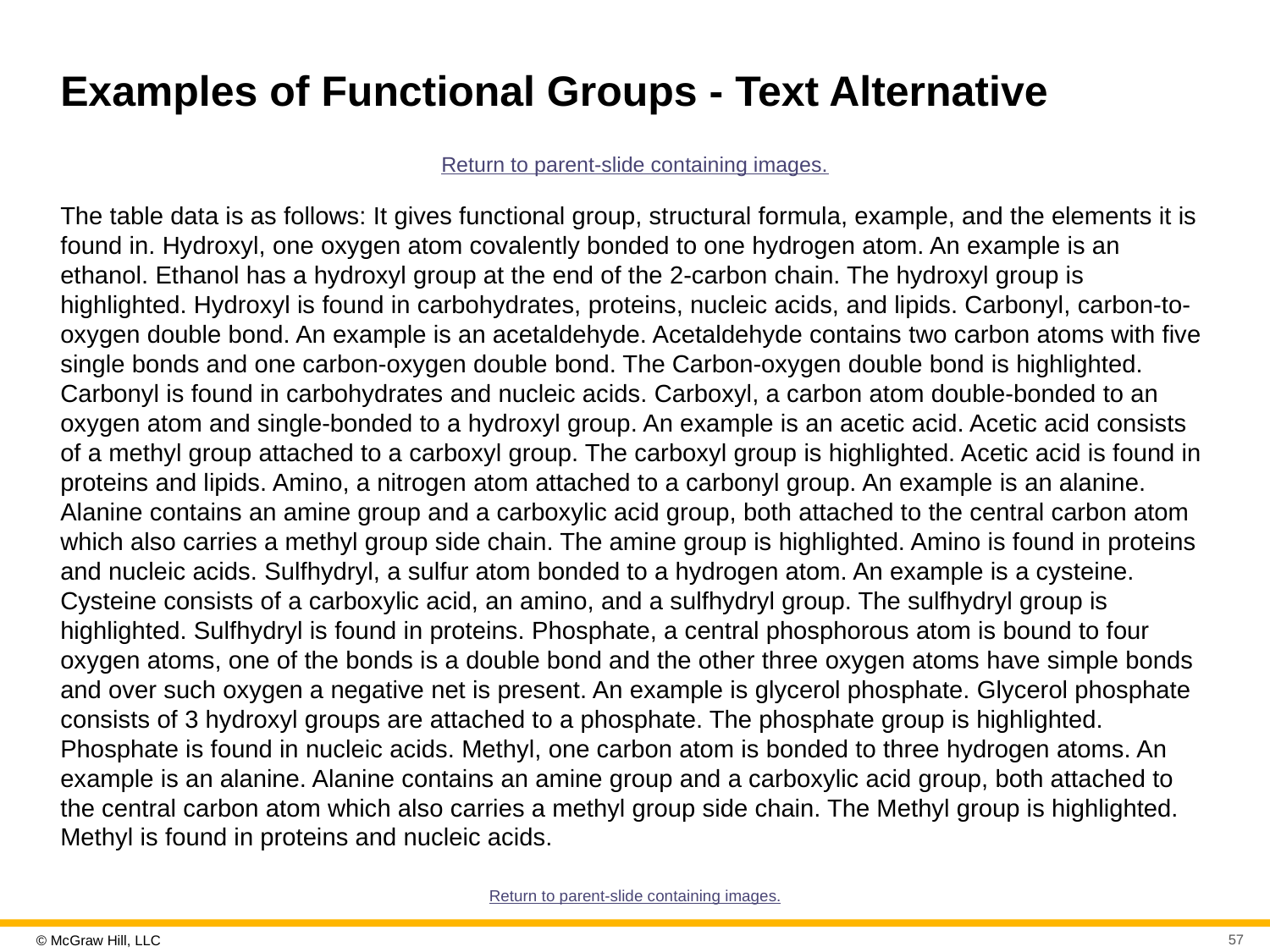

# Examples of Functional Groups - Text Alternative
Return to parent-slide containing images.
The table data is as follows: It gives functional group, structural formula, example, and the elements it is found in. Hydroxyl, one oxygen atom covalently bonded to one hydrogen atom. An example is an ethanol. Ethanol has a hydroxyl group at the end of the 2-carbon chain. The hydroxyl group is highlighted. Hydroxyl is found in carbohydrates, proteins, nucleic acids, and lipids. Carbonyl, carbon-to-oxygen double bond. An example is an acetaldehyde. Acetaldehyde contains two carbon atoms with five single bonds and one carbon-oxygen double bond. The Carbon-oxygen double bond is highlighted. Carbonyl is found in carbohydrates and nucleic acids. Carboxyl, a carbon atom double-bonded to an oxygen atom and single-bonded to a hydroxyl group. An example is an acetic acid. Acetic acid consists of a methyl group attached to a carboxyl group. The carboxyl group is highlighted. Acetic acid is found in proteins and lipids. Amino, a nitrogen atom attached to a carbonyl group. An example is an alanine. Alanine contains an amine group and a carboxylic acid group, both attached to the central carbon atom which also carries a methyl group side chain. The amine group is highlighted. Amino is found in proteins and nucleic acids. Sulfhydryl, a sulfur atom bonded to a hydrogen atom. An example is a cysteine. Cysteine consists of a carboxylic acid, an amino, and a sulfhydryl group. The sulfhydryl group is highlighted. Sulfhydryl is found in proteins. Phosphate, a central phosphorous atom is bound to four oxygen atoms, one of the bonds is a double bond and the other three oxygen atoms have simple bonds and over such oxygen a negative net is present. An example is glycerol phosphate. Glycerol phosphate consists of 3 hydroxyl groups are attached to a phosphate. The phosphate group is highlighted. Phosphate is found in nucleic acids. Methyl, one carbon atom is bonded to three hydrogen atoms. An example is an alanine. Alanine contains an amine group and a carboxylic acid group, both attached to the central carbon atom which also carries a methyl group side chain. The Methyl group is highlighted. Methyl is found in proteins and nucleic acids.
Return to parent-slide containing images.
57